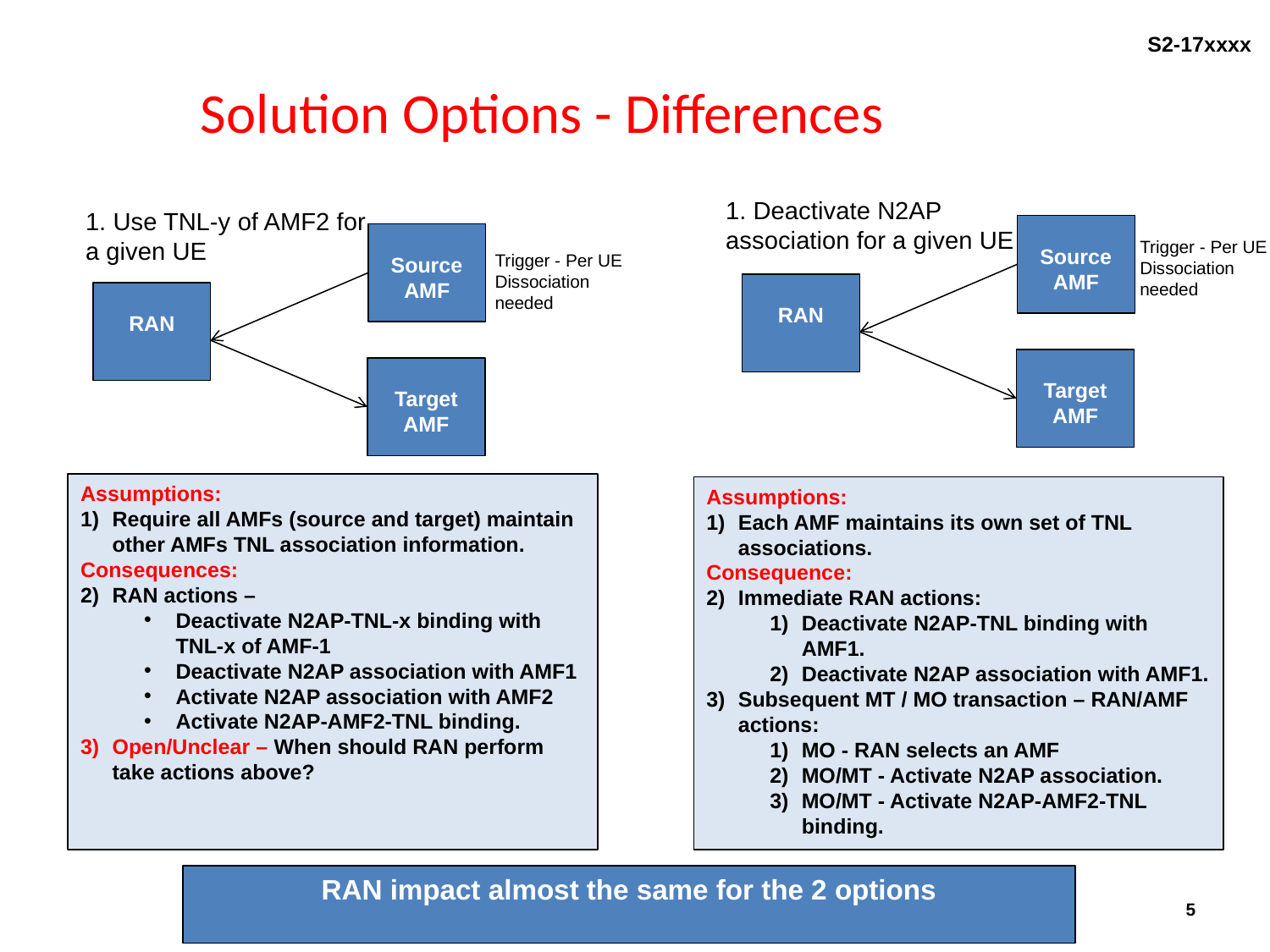

# Solution Options - Differences
1. Deactivate N2AP association for a given UE
1. Use TNL-y of AMF2 for a given UE

Source AMF

Source AMF
Trigger - Per UE Dissociation needed
Trigger - Per UE Dissociation needed

RAN

RAN

Target
AMF

Target
AMF
Assumptions:
Require all AMFs (source and target) maintain other AMFs TNL association information.
Consequences:
RAN actions –
Deactivate N2AP-TNL-x binding with TNL-x of AMF-1
Deactivate N2AP association with AMF1
Activate N2AP association with AMF2
Activate N2AP-AMF2-TNL binding.
Open/Unclear – When should RAN perform take actions above?
Assumptions:
Each AMF maintains its own set of TNL associations.
Consequence:
Immediate RAN actions:
Deactivate N2AP-TNL binding with AMF1.
Deactivate N2AP association with AMF1.
Subsequent MT / MO transaction – RAN/AMF actions:
MO - RAN selects an AMF
MO/MT - Activate N2AP association.
MO/MT - Activate N2AP-AMF2-TNL binding.
RAN impact almost the same for the 2 options